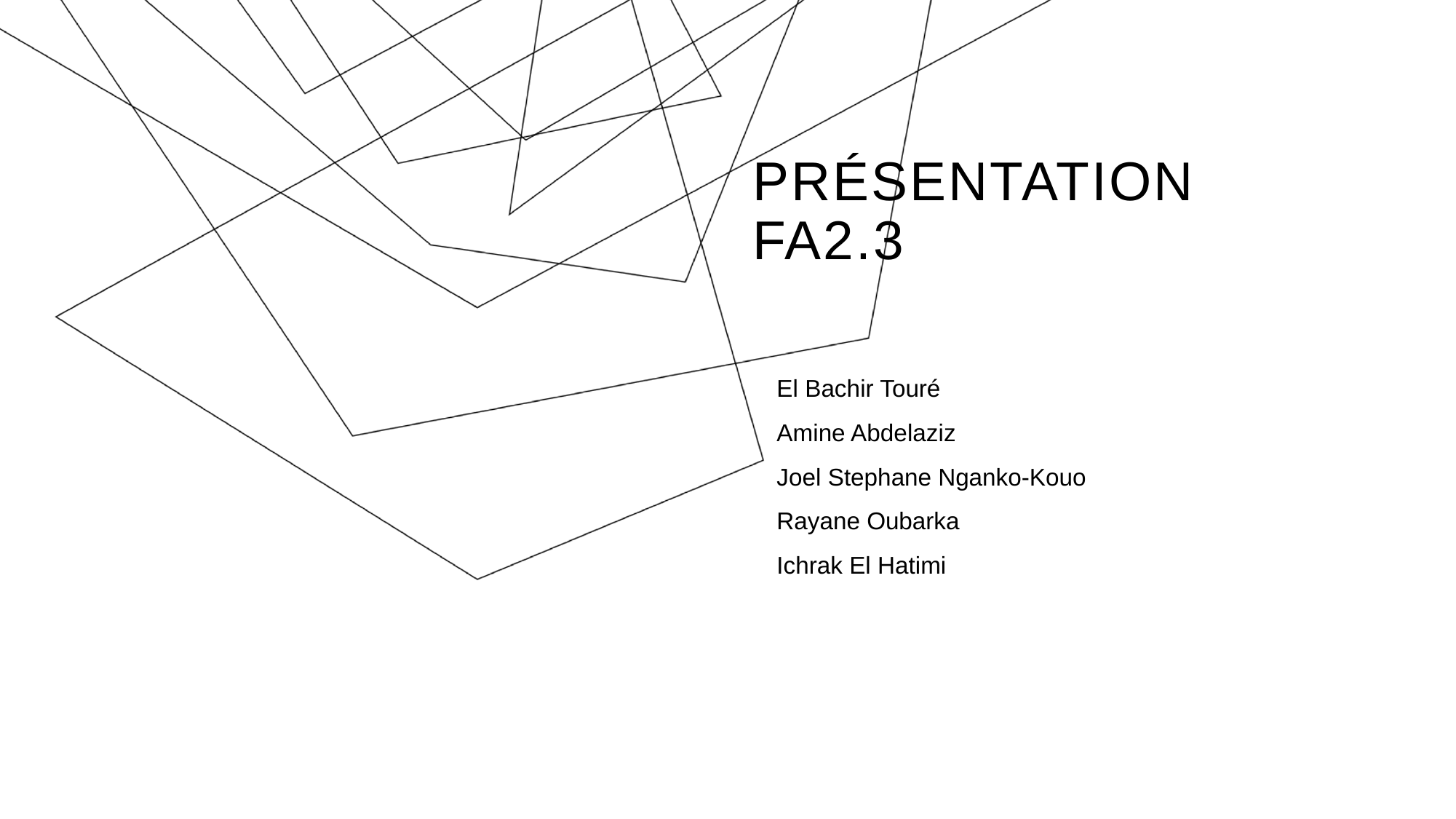

# Présentation FA2.3
El Bachir Touré
Amine Abdelaziz
Joel Stephane Nganko-Kouo
Rayane Oubarka
Ichrak El Hatimi